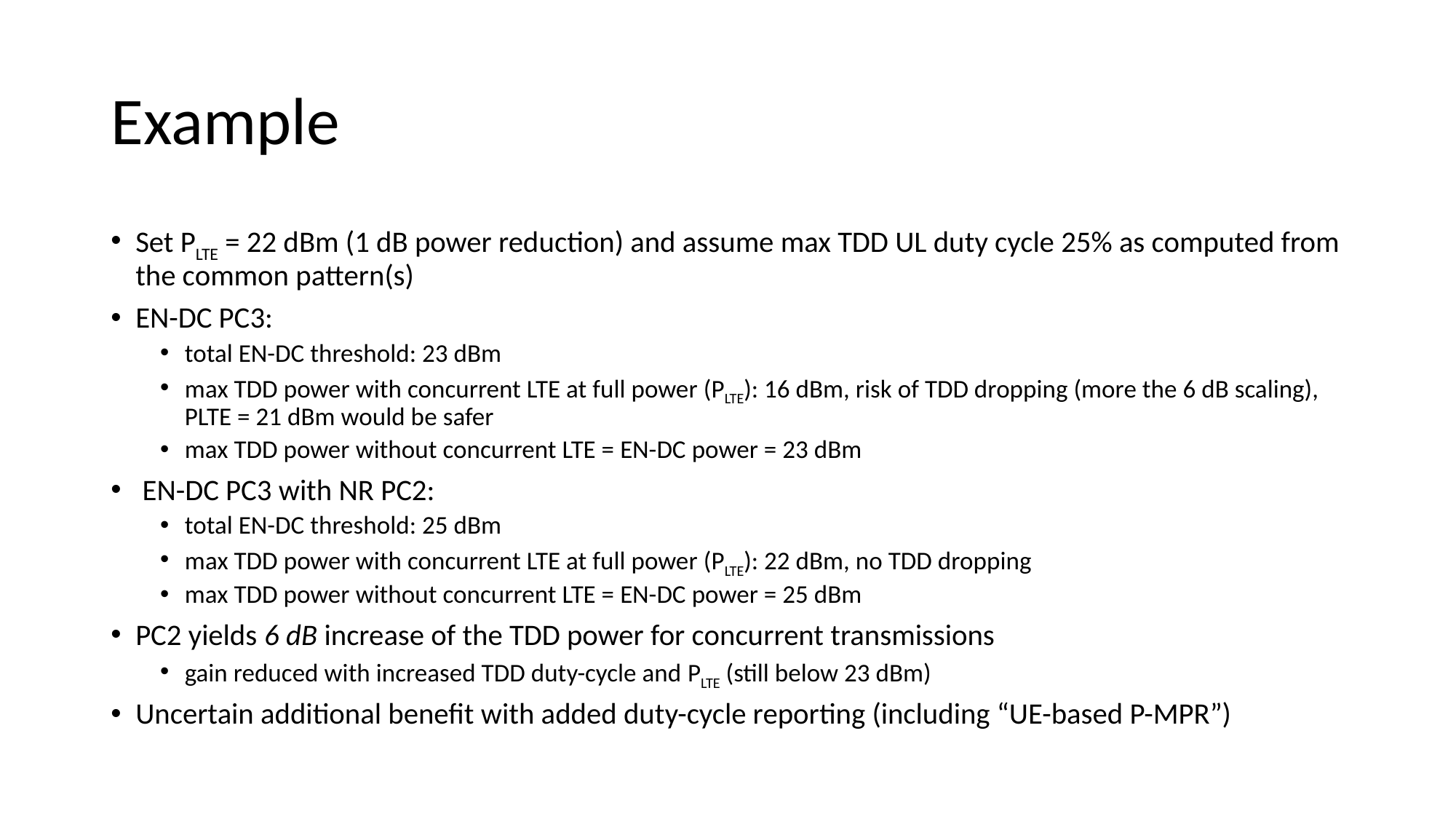

# Example
Set PLTE = 22 dBm (1 dB power reduction) and assume max TDD UL duty cycle 25% as computed from the common pattern(s)
EN-DC PC3:
total EN-DC threshold: 23 dBm
max TDD power with concurrent LTE at full power (PLTE): 16 dBm, risk of TDD dropping (more the 6 dB scaling), PLTE = 21 dBm would be safer
max TDD power without concurrent LTE = EN-DC power = 23 dBm
 EN-DC PC3 with NR PC2:
total EN-DC threshold: 25 dBm
max TDD power with concurrent LTE at full power (PLTE): 22 dBm, no TDD dropping
max TDD power without concurrent LTE = EN-DC power = 25 dBm
PC2 yields 6 dB increase of the TDD power for concurrent transmissions
gain reduced with increased TDD duty-cycle and PLTE (still below 23 dBm)
Uncertain additional benefit with added duty-cycle reporting (including “UE-based P-MPR”)